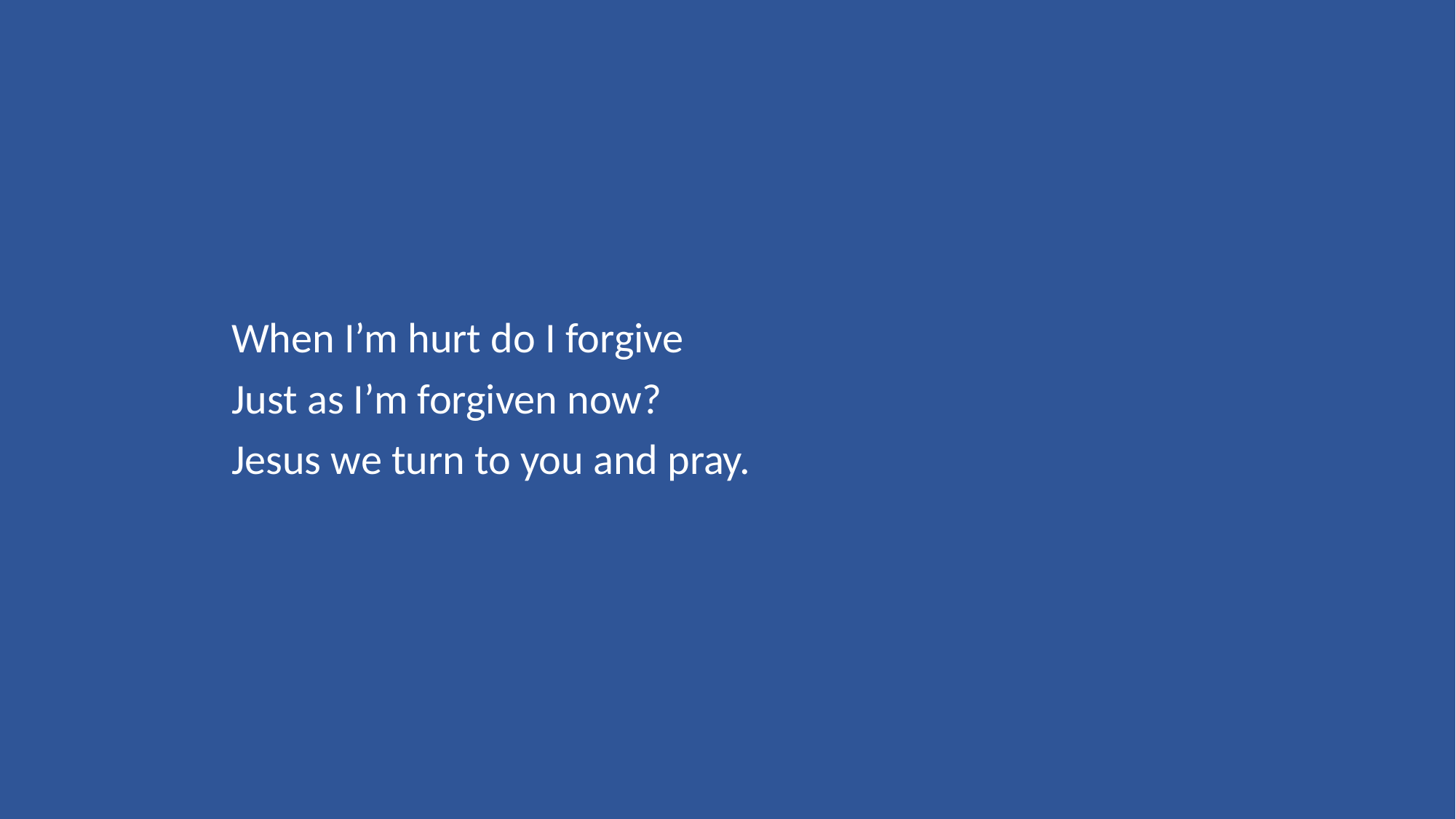

When I’m hurt do I forgive
Just as I’m forgiven now?
Jesus we turn to you and pray.